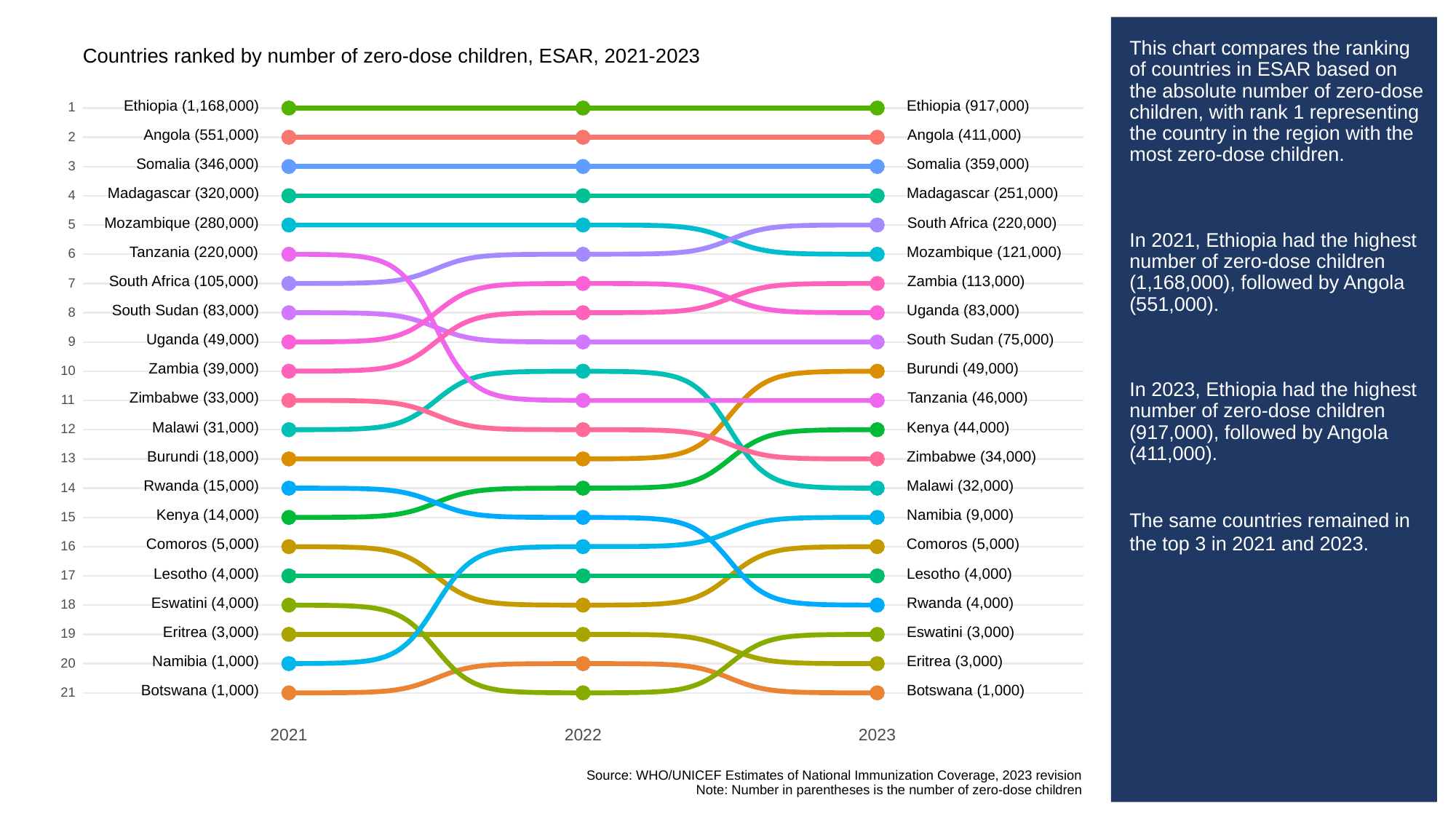

# This chart compares the ranking of countries in ESAR based on the absolute number of zero-dose children, with rank 1 representing the country in the region with the most zero-dose children.

In 2021, Ethiopia had the highest number of zero-dose children (1,168,000), followed by Angola (551,000).

In 2023, Ethiopia had the highest number of zero-dose children (917,000), followed by Angola (411,000).

The same countries remained in the top 3 in 2021 and 2023.

Countries ranked by number of zero-dose children, ESAR, 2021-2023
Ethiopia (1,168,000)
Ethiopia (917,000)

1
1
1
1

Angola (551,000)
Angola (411,000)

2
2
2
2

Somalia (346,000)
Somalia (359,000)

3
3
3
3

Madagascar (320,000)
Madagascar (251,000)

4
4
4
4

Mozambique (280,000)
South Africa (220,000)

5
5
5
5

Tanzania (220,000)
Mozambique (121,000)

6
6
6
6

South Africa (105,000)
Zambia (113,000)

7
7
7
7

South Sudan (83,000)
Uganda (83,000)

8
8
8
8

Uganda (49,000)
South Sudan (75,000)

9
9
9
9

Zambia (39,000)
Burundi (49,000)

10
10
10
10

Zimbabwe (33,000)
Tanzania (46,000)

11
11
11
11

Malawi (31,000)
Kenya (44,000)

12
12
12
12

Burundi (18,000)
Zimbabwe (34,000)

13
13
13
13

Rwanda (15,000)
Malawi (32,000)

14
14
14
14

Kenya (14,000)
Namibia (9,000)

15
15
15
15

Comoros (5,000)
Comoros (5,000)

16
16
16
16

Lesotho (4,000)
Lesotho (4,000)

17
17
17
17

Eswatini (4,000)
Rwanda (4,000)

18
18
18
18

Eritrea (3,000)
Eswatini (3,000)

19
19
19
19

Namibia (1,000)
Eritrea (3,000)

20
20
20
20

Botswana (1,000)
Botswana (1,000)

21
21
21
21

2023
2021
2022
Source: WHO/UNICEF Estimates of National Immunization Coverage, 2023 revision
Note: Number in parentheses is the number of zero-dose children